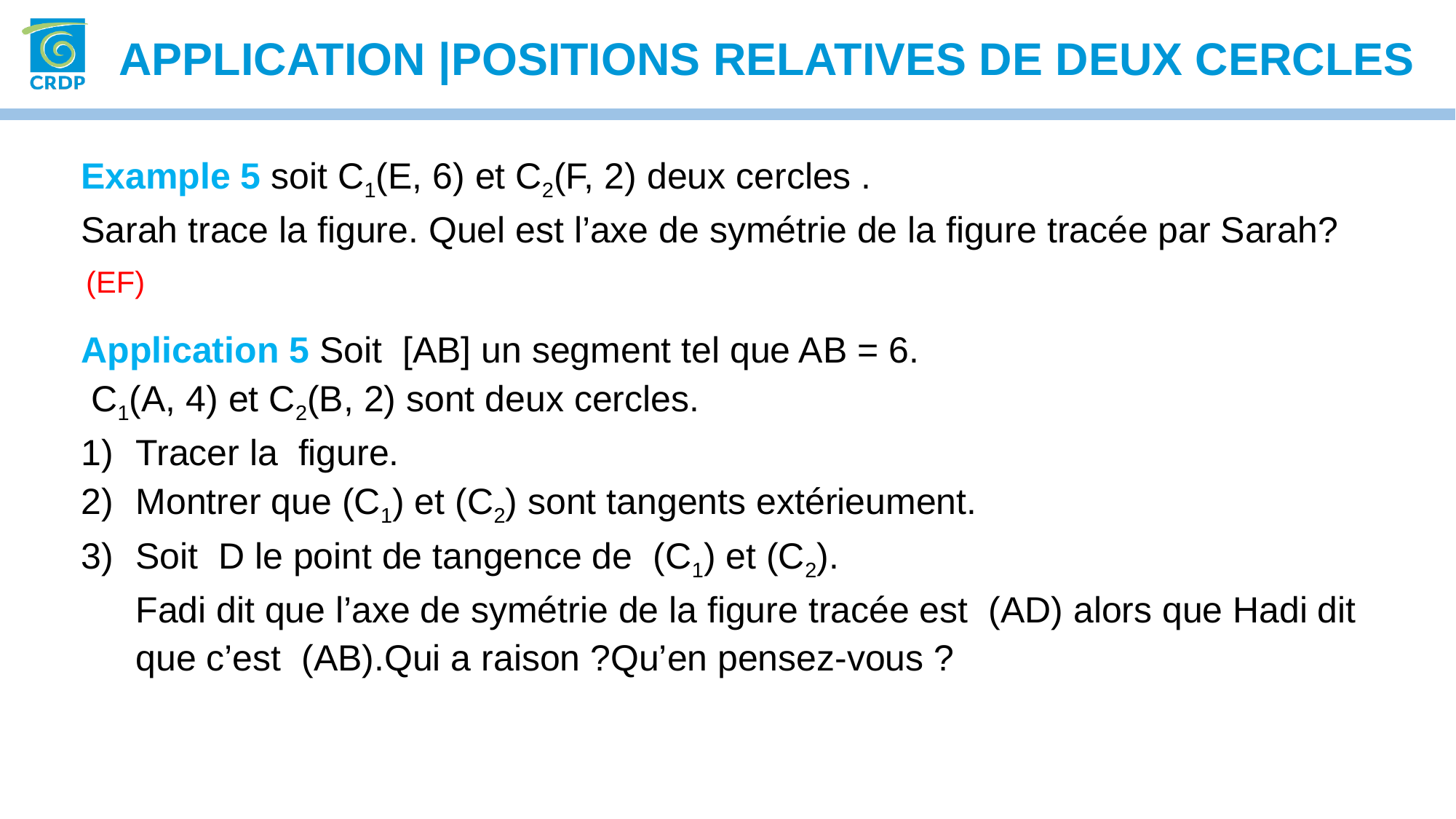

Application |POSITIONS relatives de deux cercles
Example 5 soit C1(E, 6) et C2(F, 2) deux cercles .
Sarah trace la figure. Quel est l’axe de symétrie de la figure tracée par Sarah?
(EF)
Application 5 Soit  [AB] un segment tel que AB = 6.
 C1(A, 4) et C2(B, 2) sont deux cercles.
Tracer la  figure.
Montrer que (C1) et (C2) sont tangents extérieument.
Soit  D le point de tangence de  (C1) et (C2).
Fadi dit que l’axe de symétrie de la figure tracée est  (AD) alors que Hadi dit que c’est  (AB).Qui a raison ?Qu’en pensez-vous ?